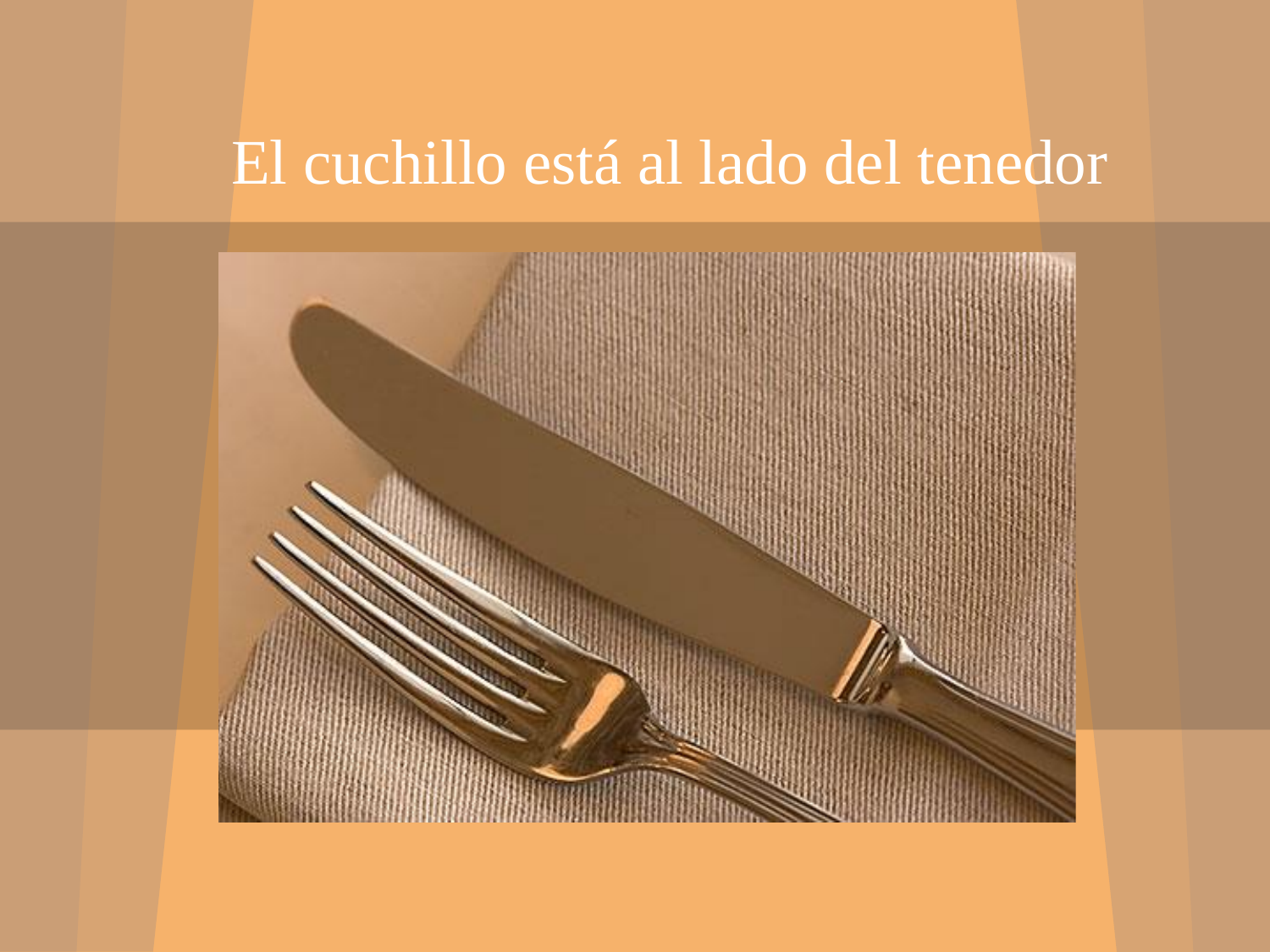

El cuchillo está al lado del tenedor